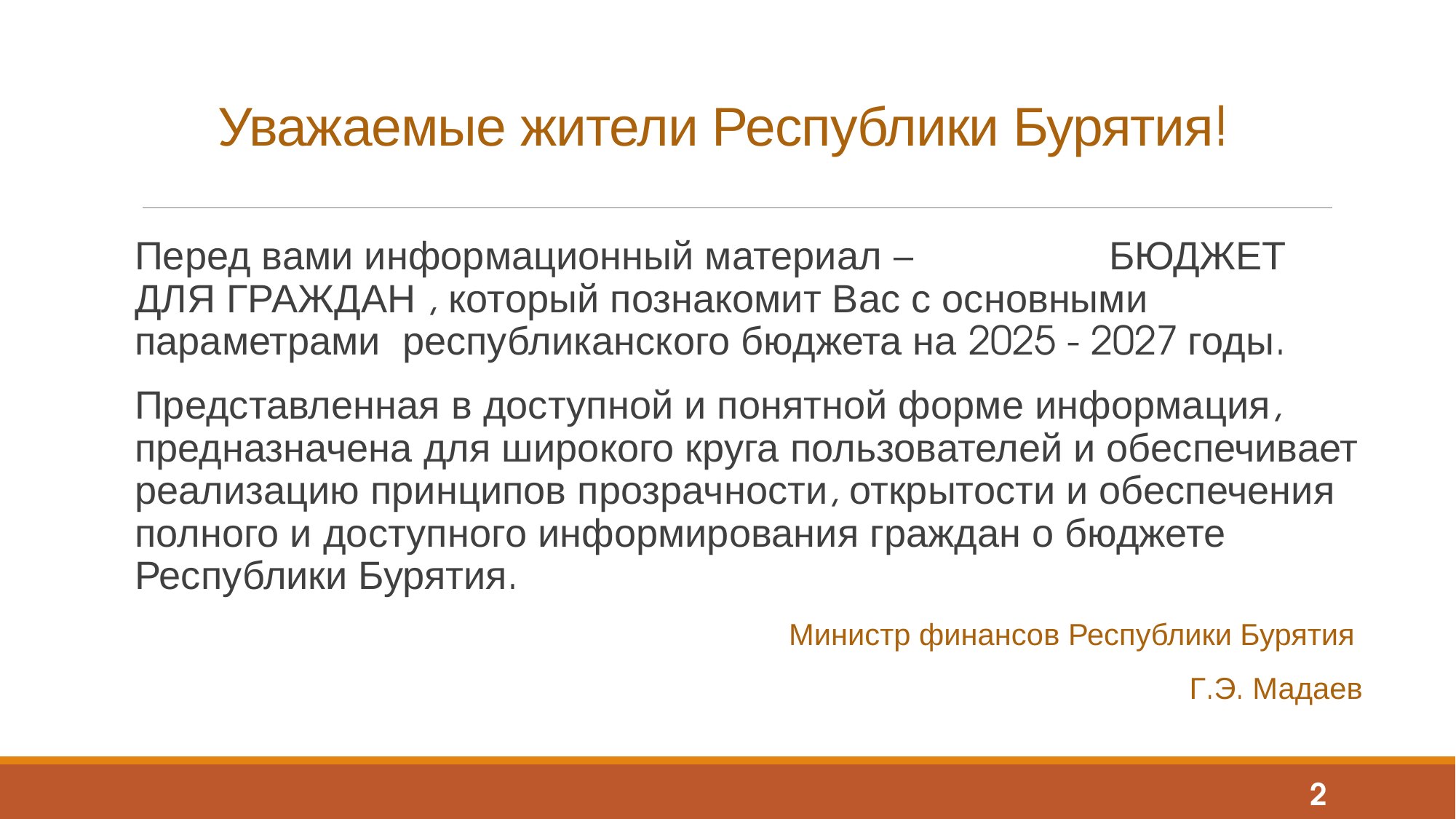

# Уважаемые жители Республики Бурятия!
Перед вами информационный материал –                  БЮДЖЕТ ДЛЯ ГРАЖДАН , который познакомит Вас с основными параметрами  республиканского бюджета на 2025 - 2027 годы.
Представленная в доступной и понятной форме информация, предназначена для широкого круга пользователей и обеспечивает реализацию принципов прозрачности, открытости и обеспечения полного и доступного информирования граждан о бюджете Республики Бурятия.
Министр финансов Республики Бурятия
Г.Э. Мадаев
2